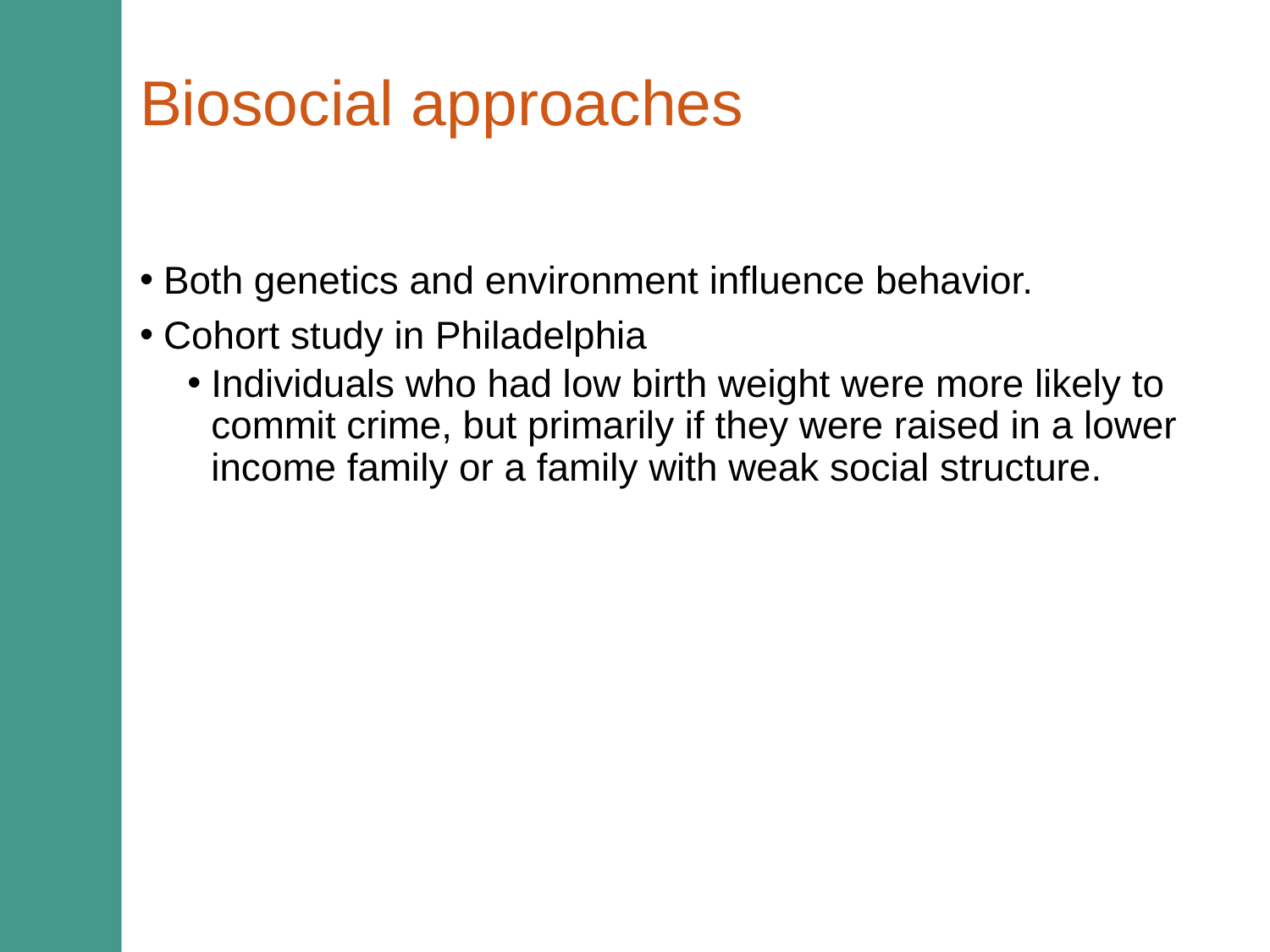

# Biosocial approaches
Both genetics and environment influence behavior.
Cohort study in Philadelphia
Individuals who had low birth weight were more likely to commit crime, but primarily if they were raised in a lower income family or a family with weak social structure.